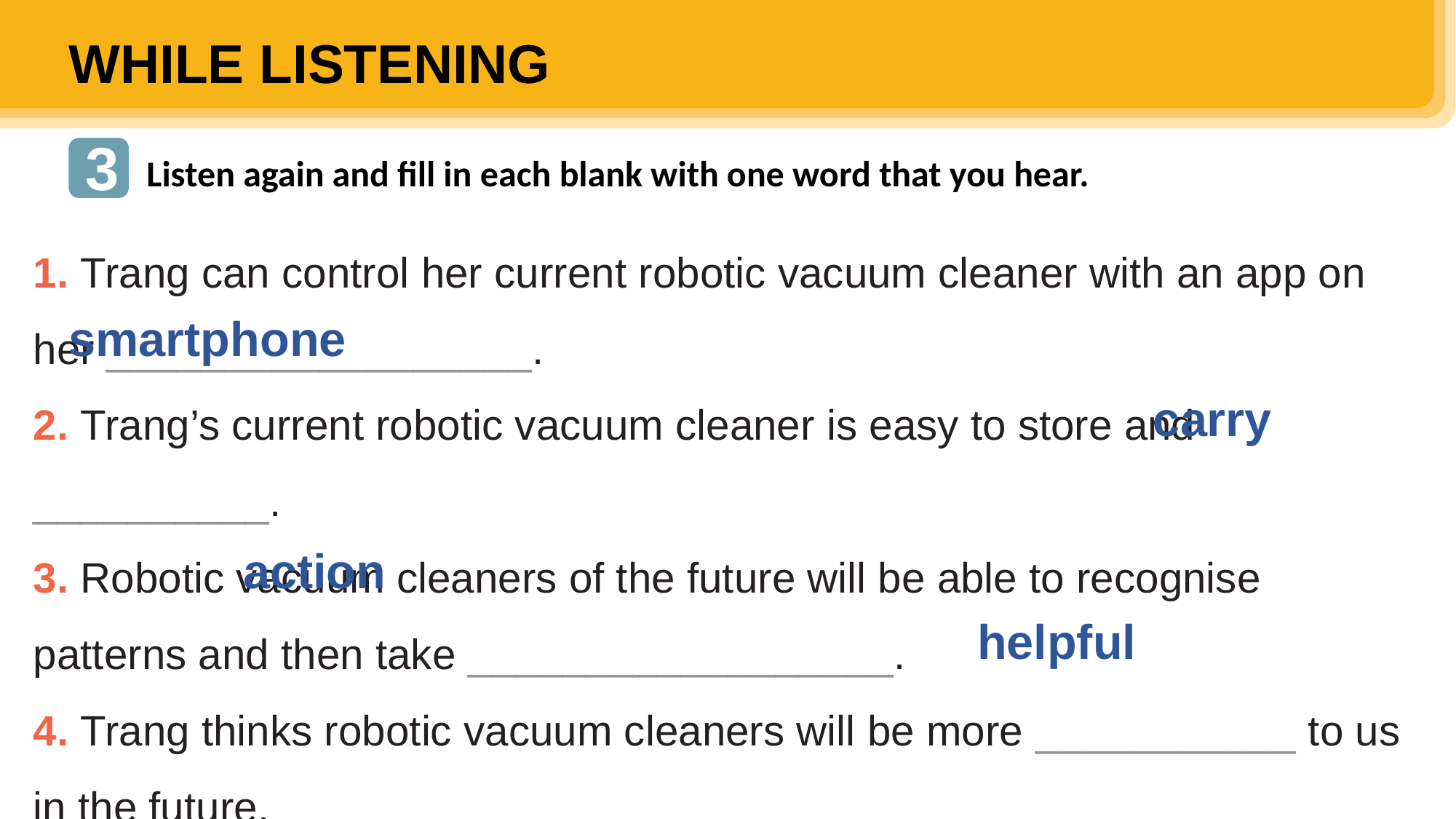

WHILE LISTENING
3

Listen again and fill in each blank with one word that you hear.
1. Trang can control her current robotic vacuum cleaner with an app on her __________________.
2. Trang’s current robotic vacuum cleaner is easy to store and __________.
3. Robotic vacuum cleaners of the future will be able to recognise patterns and then take __________________.
4. Trang thinks robotic vacuum cleaners will be more ___________ to us in the future.
smartphone
carry
action
helpful